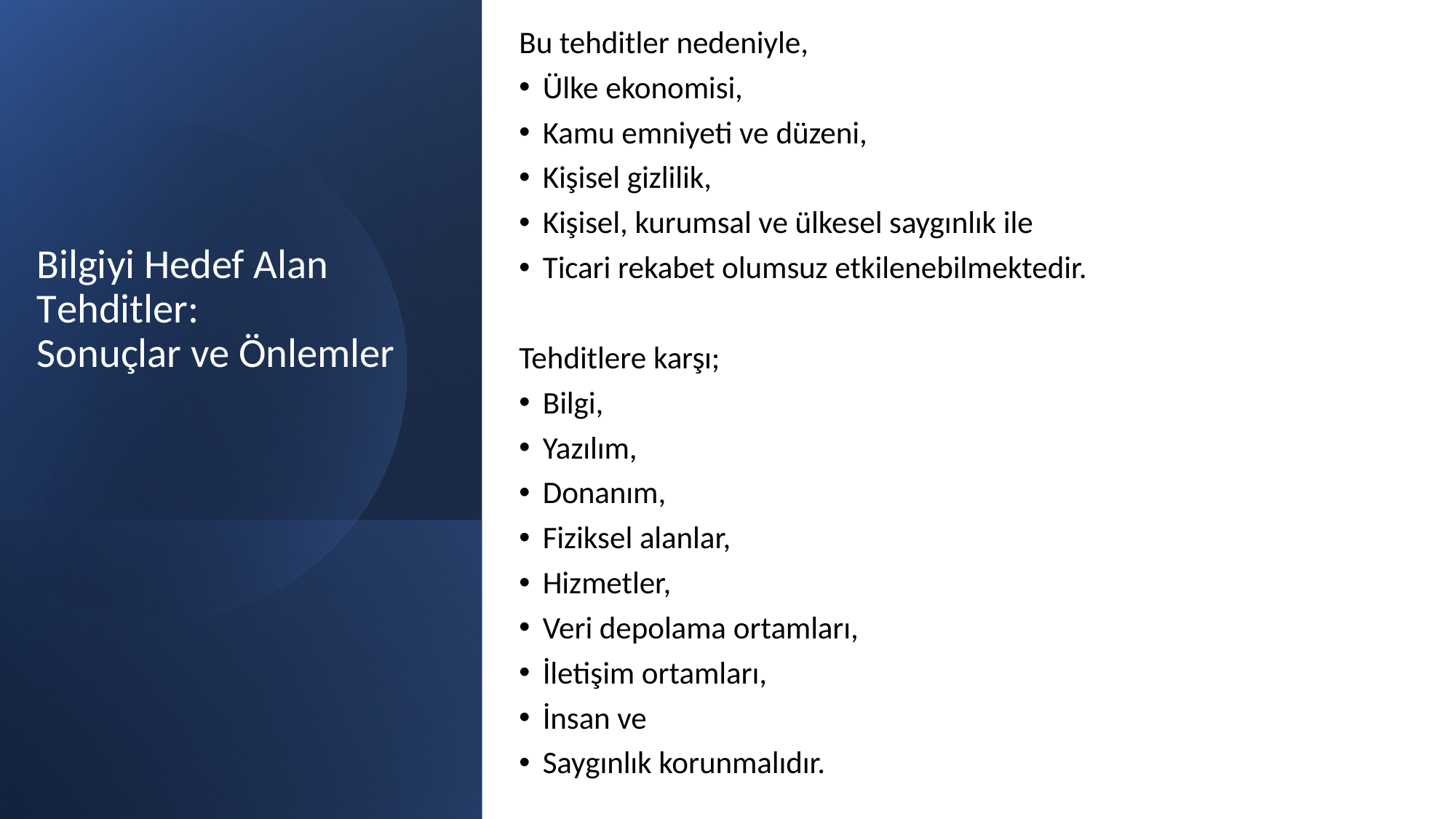

Bu tehditler nedeniyle,
Ülke ekonomisi,
Kamu emniyeti ve düzeni,
Kişisel gizlilik,
Kişisel, kurumsal ve ülkesel saygınlık ile
Ticari rekabet olumsuz etkilenebilmektedir.

Tehditlere karşı;
Bilgi,
Yazılım,
Donanım,
Fiziksel alanlar,
Hizmetler,
Veri depolama ortamları,
İletişim ortamları,
İnsan ve
Saygınlık korunmalıdır.

# Bilgiyi Hedef Alan Tehditler: Sonuçlar ve Önlemler